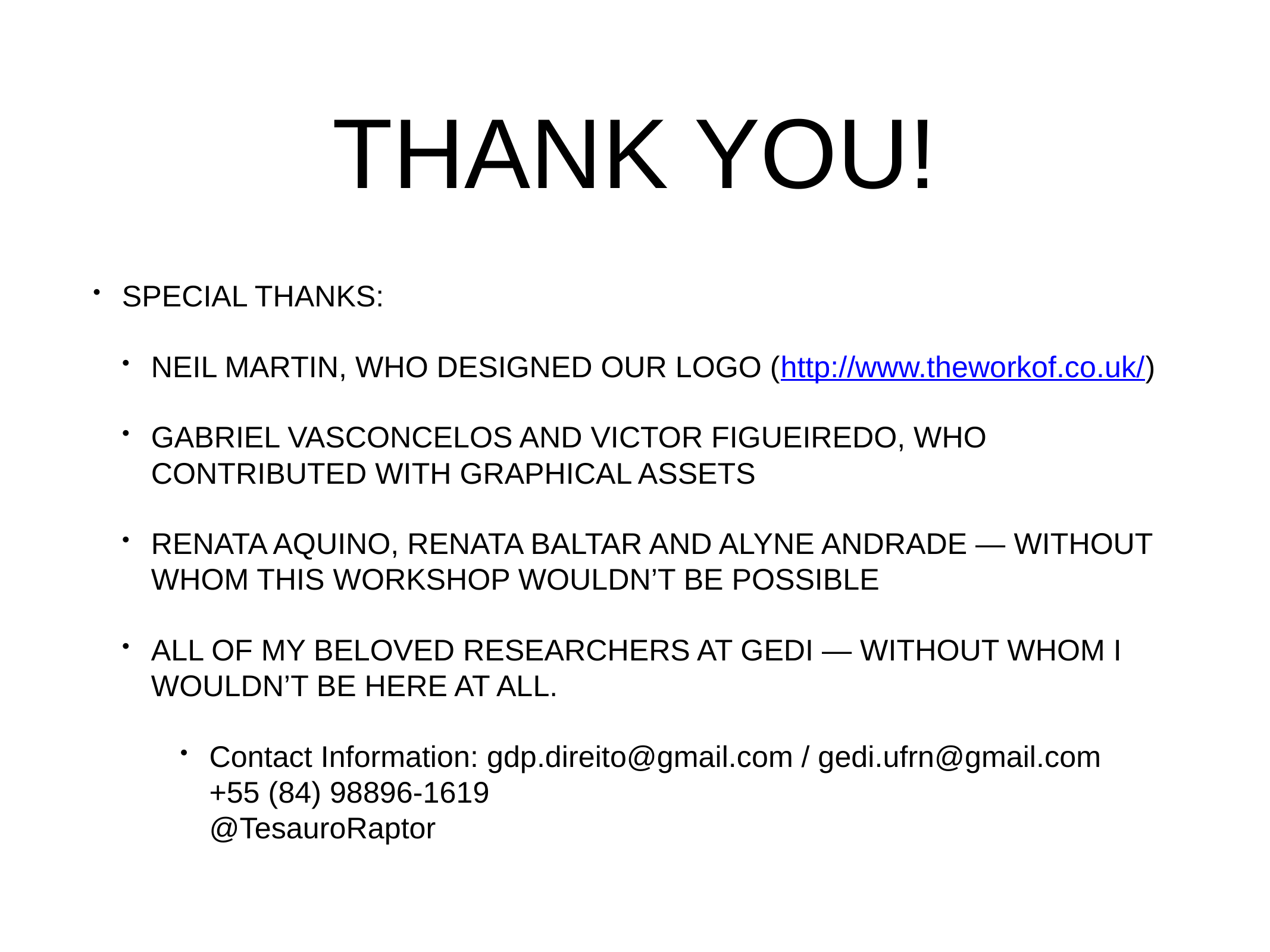

# THANK YOU!
SPECIAL THANKS:
NEIL MARTIN, WHO DESIGNED OUR LOGO (http://www.theworkof.co.uk/)
GABRIEL VASCONCELOS AND VICTOR FIGUEIREDO, WHO CONTRIBUTED WITH GRAPHICAL ASSETS
RENATA AQUINO, RENATA BALTAR AND ALYNE ANDRADE — WITHOUT WHOM THIS WORKSHOP WOULDN’T BE POSSIBLE
ALL OF MY BELOVED RESEARCHERS AT GEDI — WITHOUT WHOM I WOULDN’T BE HERE AT ALL.
Contact Information: gdp.direito@gmail.com / gedi.ufrn@gmail.com
+55 (84) 98896-1619
@TesauroRaptor